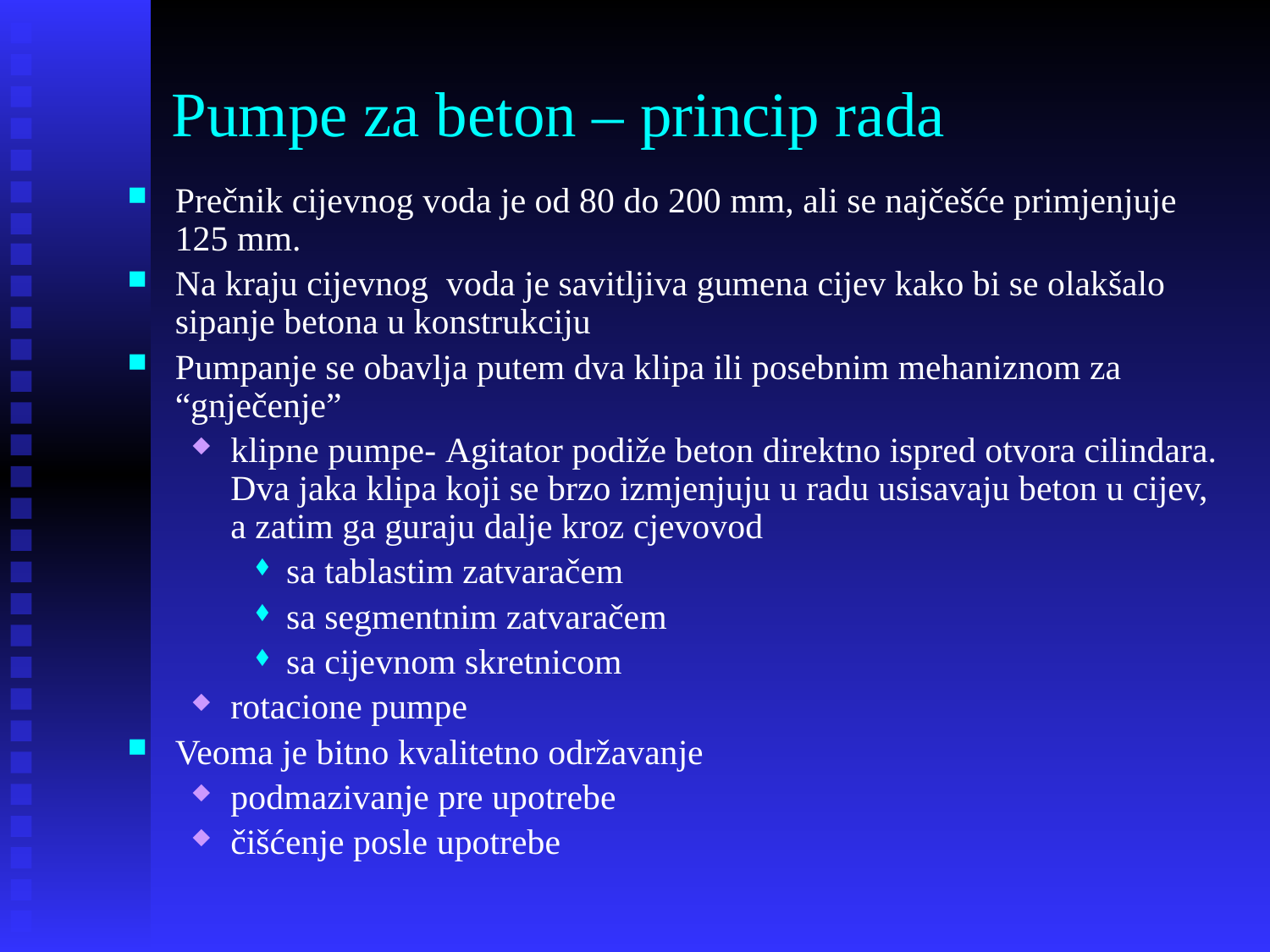

# Pumpe za beton – princip rada
Prečnik cijevnog voda je od 80 do 200 mm, ali se najčešće primjenjuje 125 mm.
Na kraju cijevnog  voda je savitljiva gumena cijev kako bi se olakšalo sipanje betona u konstrukciju
Pumpanje se obavlja putem dva klipa ili posebnim mehaniznom za “gnječenje”
klipne pumpe- Agitator podiže beton direktno ispred otvora cilindara. Dva jaka klipa koji se brzo izmjenjuju u radu usisavaju beton u cijev, a zatim ga guraju dalje kroz cjevovod
sa tablastim zatvaračem
sa segmentnim zatvaračem
sa cijevnom skretnicom
rotacione pumpe
Veoma je bitno kvalitetno održavanje
podmazivanje pre upotrebe
čišćenje posle upotrebe